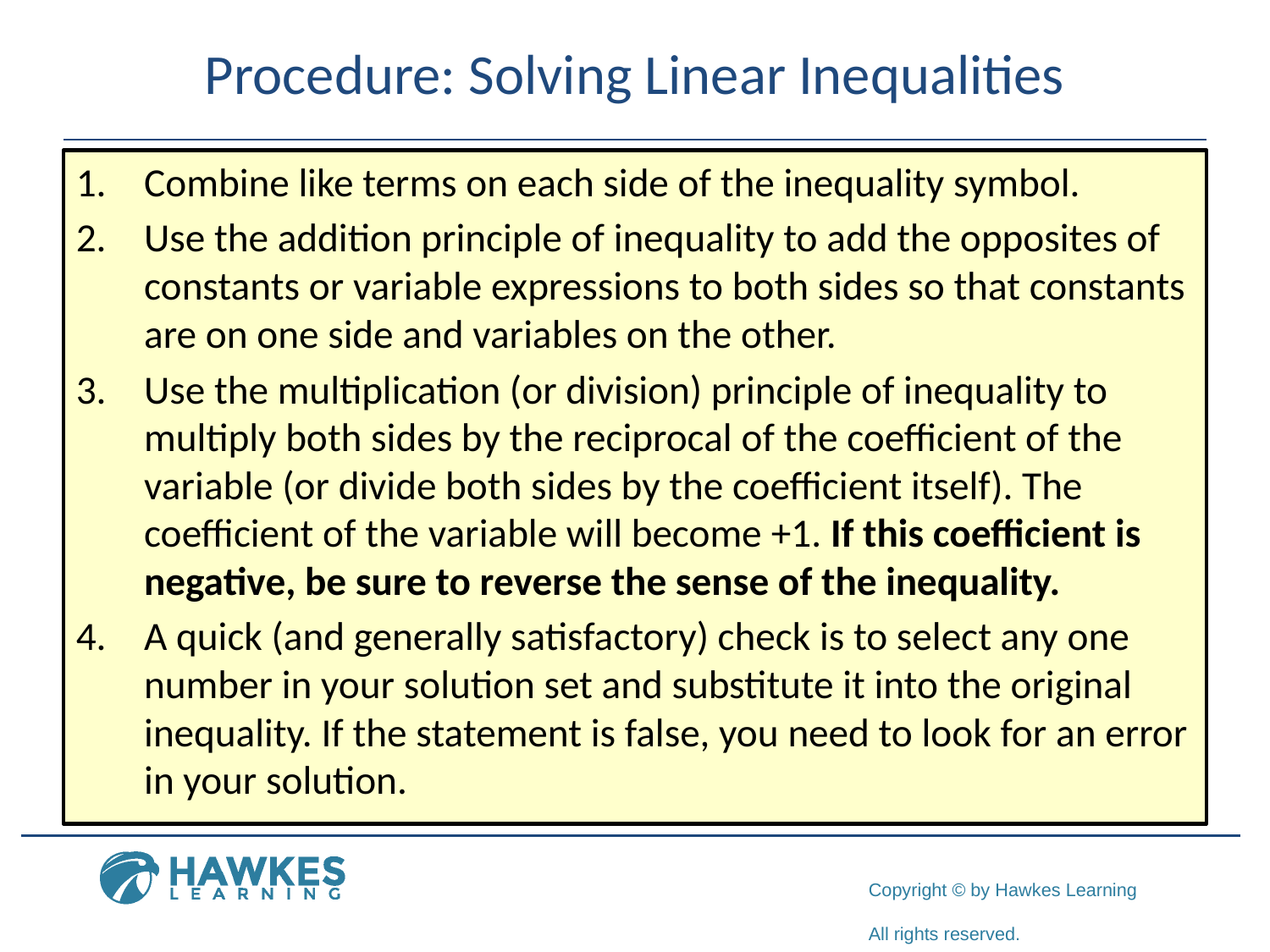

# Procedure: Solving Linear Inequalities
​Combine like terms on each side of the inequality symbol.
​Use the addition principle of inequality to add the opposites of constants or variable expressions to both sides so that constants are on one side and variables on the other.
​Use the multiplication (or division) principle of inequality to multiply both sides by the reciprocal of the coefficient of the variable (or divide both sides by the coefficient itself). The coefficient of the variable will become +1. If this coefficient is negative, be sure to reverse the sense of the inequality.
​A quick (and generally satisfactory) check is to select any one number in your solution set and substitute it into the original inequality. If the statement is false, you need to look for an error in your solution.